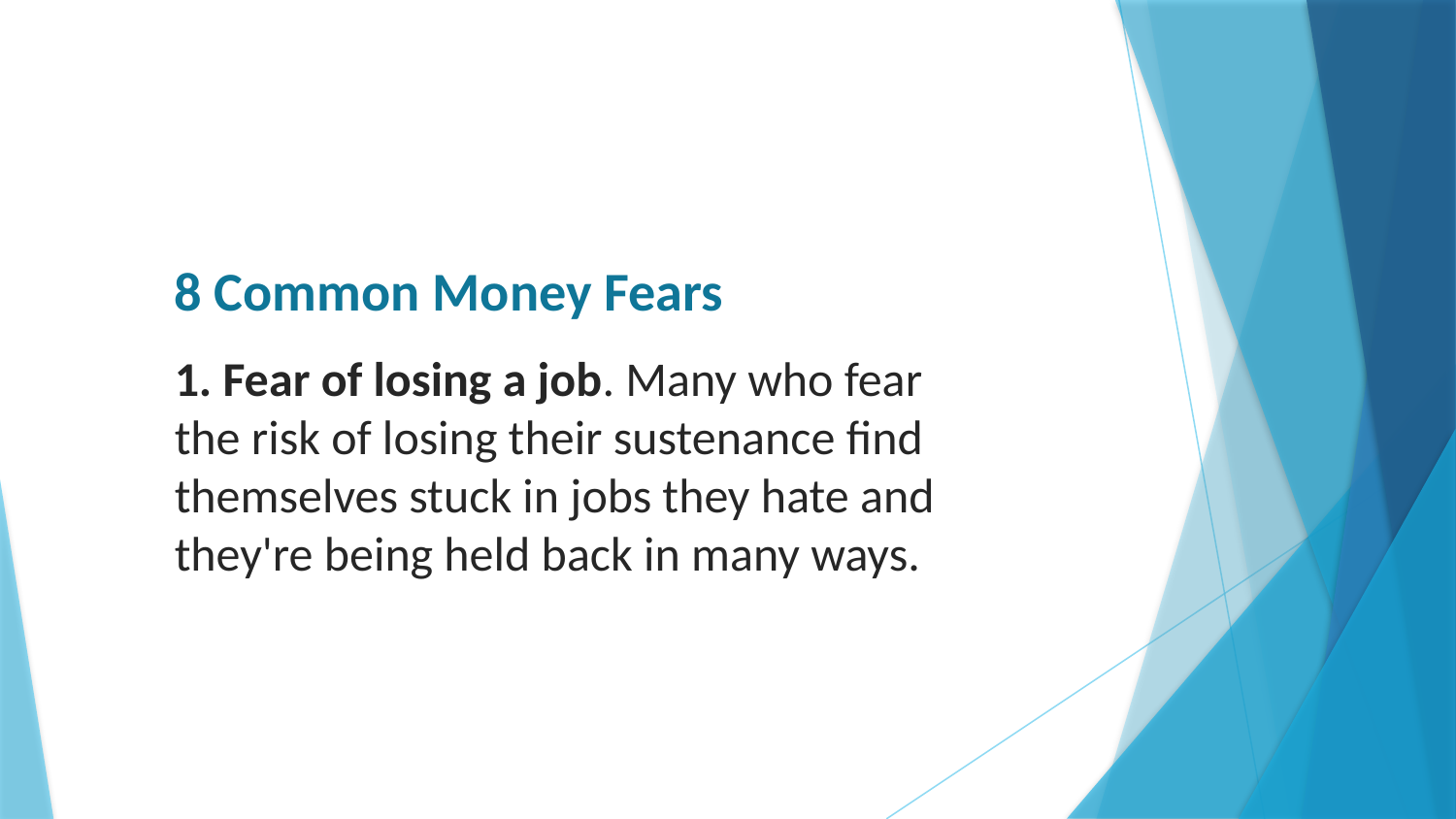

# 8 Common Money Fears
1. Fear of losing a job. Many who fear the risk of losing their sustenance find themselves stuck in jobs they hate and they're being held back in many ways.